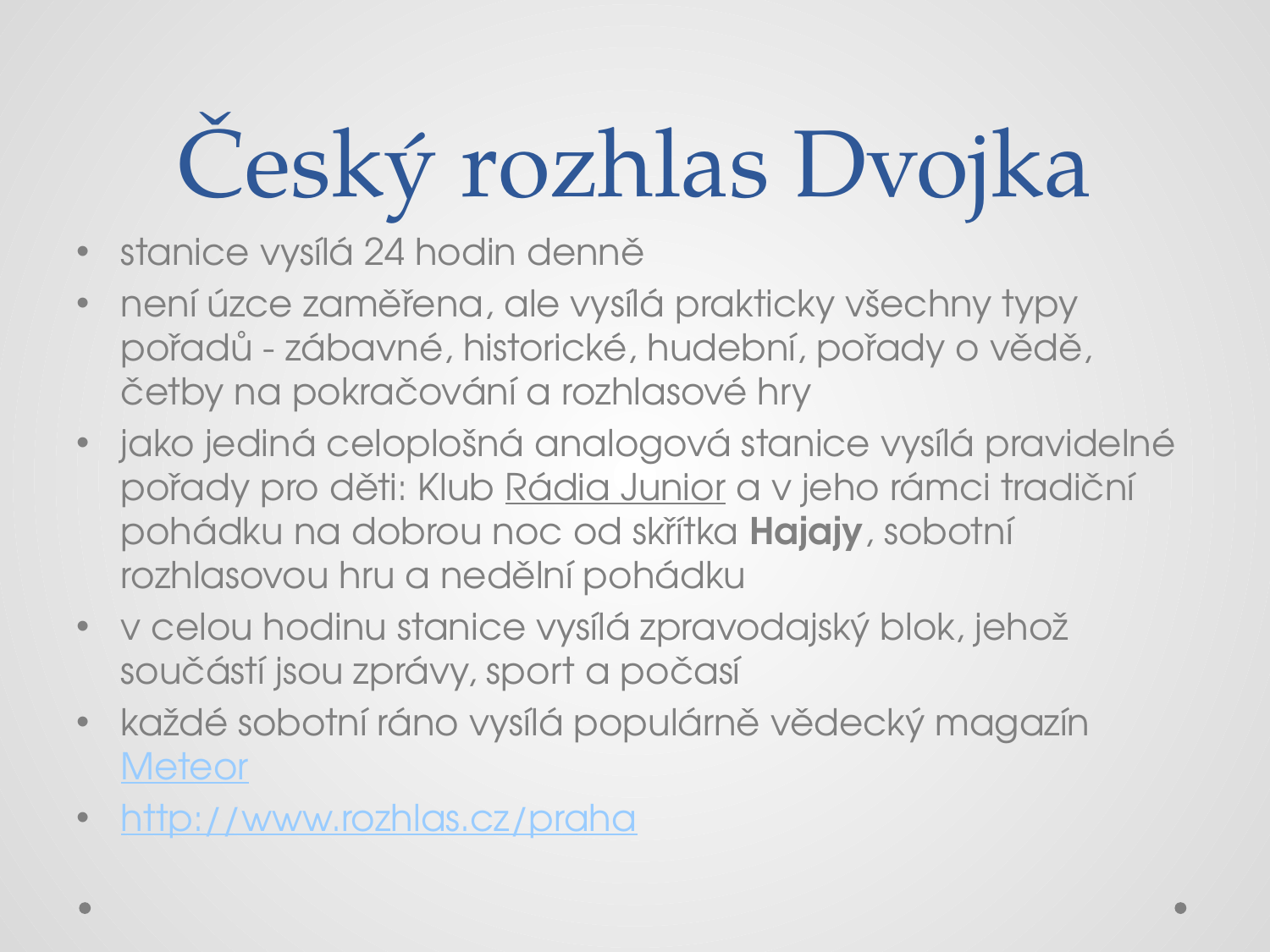

# Český rozhlas Dvojka
stanice vysílá 24 hodin denně
není úzce zaměřena, ale vysílá prakticky všechny typy pořadů - zábavné, historické, hudební, pořady o vědě, četby na pokračování a rozhlasové hry
jako jediná celoplošná analogová stanice vysílá pravidelné pořady pro děti: Klub Rádia Junior a v jeho rámci tradiční pohádku na dobrou noc od skřítka Hajajy, sobotní rozhlasovou hru a nedělní pohádku
v celou hodinu stanice vysílá zpravodajský blok, jehož součástí jsou zprávy, sport a počasí
každé sobotní ráno vysílá populárně vědecký magazín Meteor
http://www.rozhlas.cz/praha